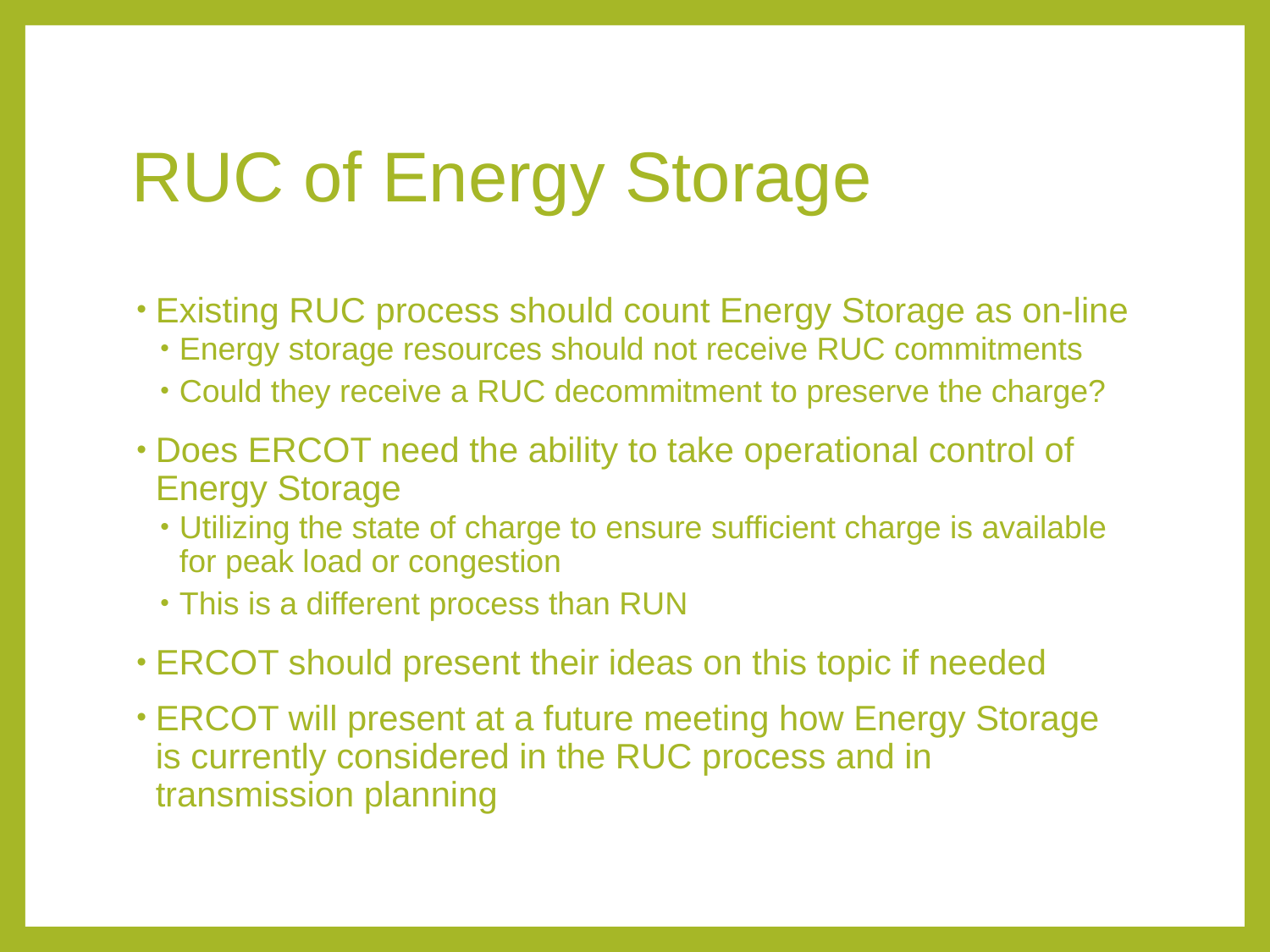

# RUC of Energy Storage
Existing RUC process should count Energy Storage as on-line
Energy storage resources should not receive RUC commitments
Could they receive a RUC decommitment to preserve the charge?
Does ERCOT need the ability to take operational control of Energy Storage
Utilizing the state of charge to ensure sufficient charge is available for peak load or congestion
This is a different process than RUN
ERCOT should present their ideas on this topic if needed
ERCOT will present at a future meeting how Energy Storage is currently considered in the RUC process and in transmission planning